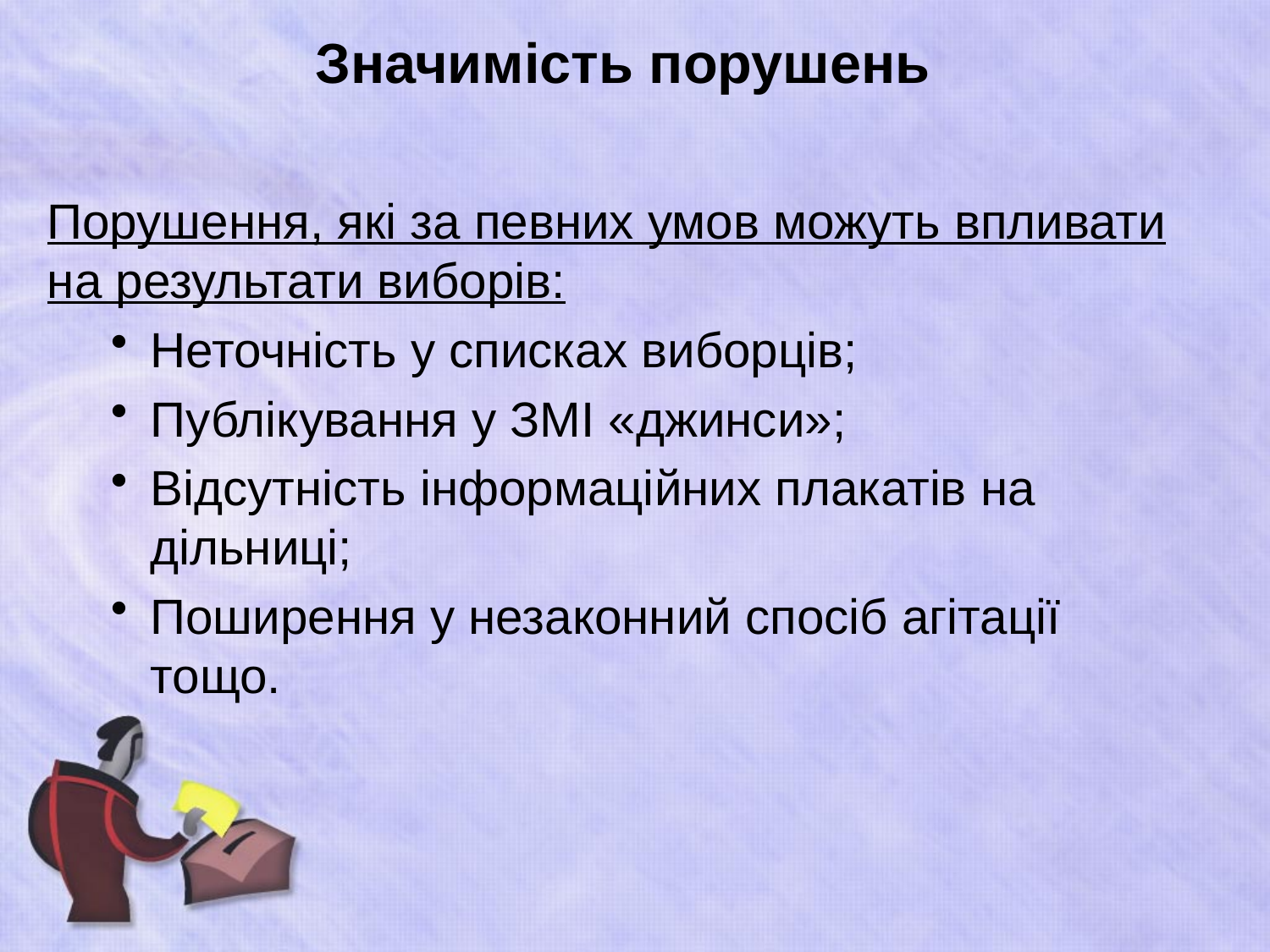

# Значимість порушень

Порушення, які за певних умов можуть впливати на результати виборів:
Неточність у списках виборців;
Публікування у ЗМІ «джинси»;
Відсутність інформаційних плакатів на дільниці;
Поширення у незаконний спосіб агітації тощо.